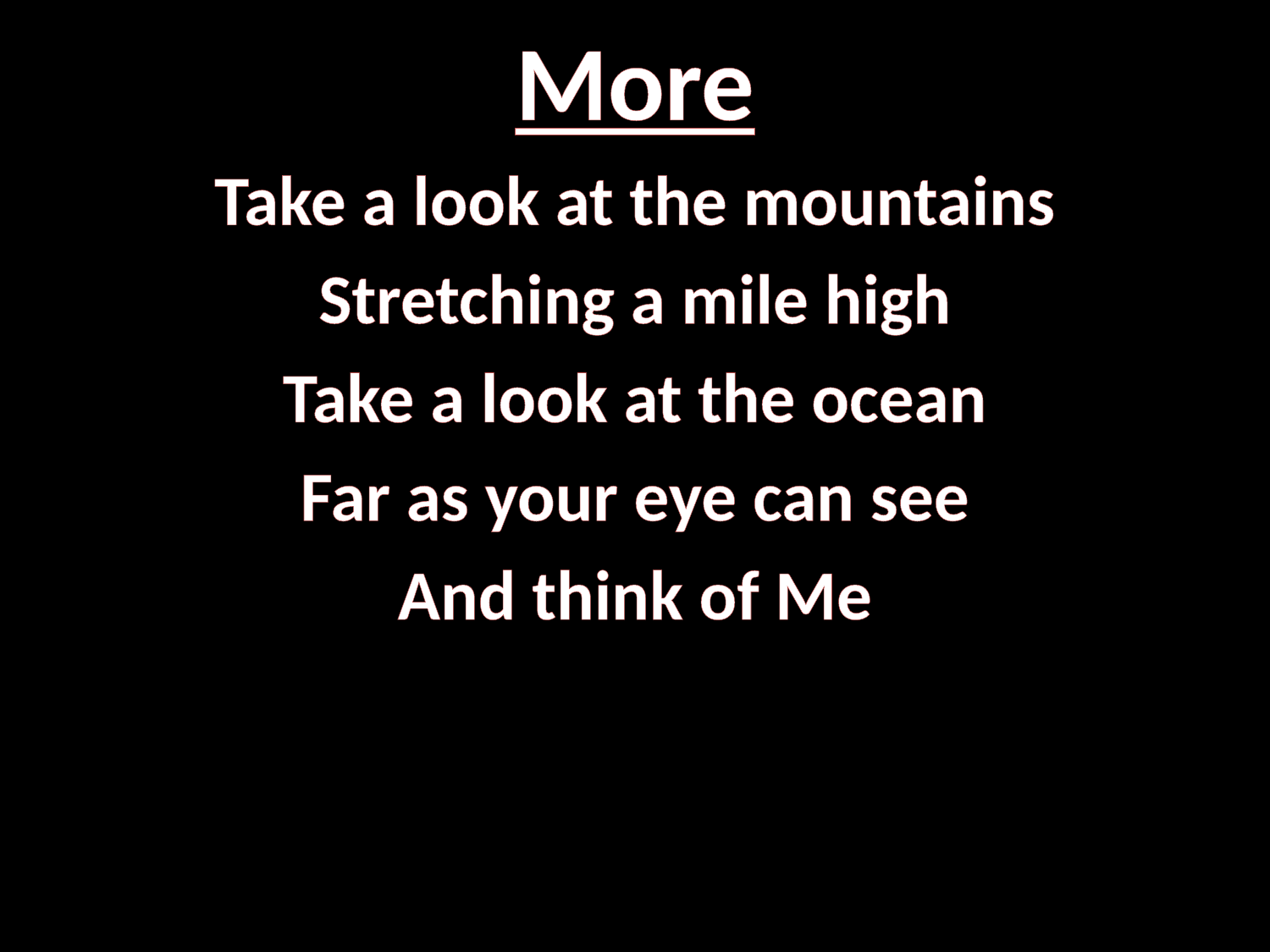

# More
Take a look at the mountains
Stretching a mile high
Take a look at the ocean
Far as your eye can see
And think of Me